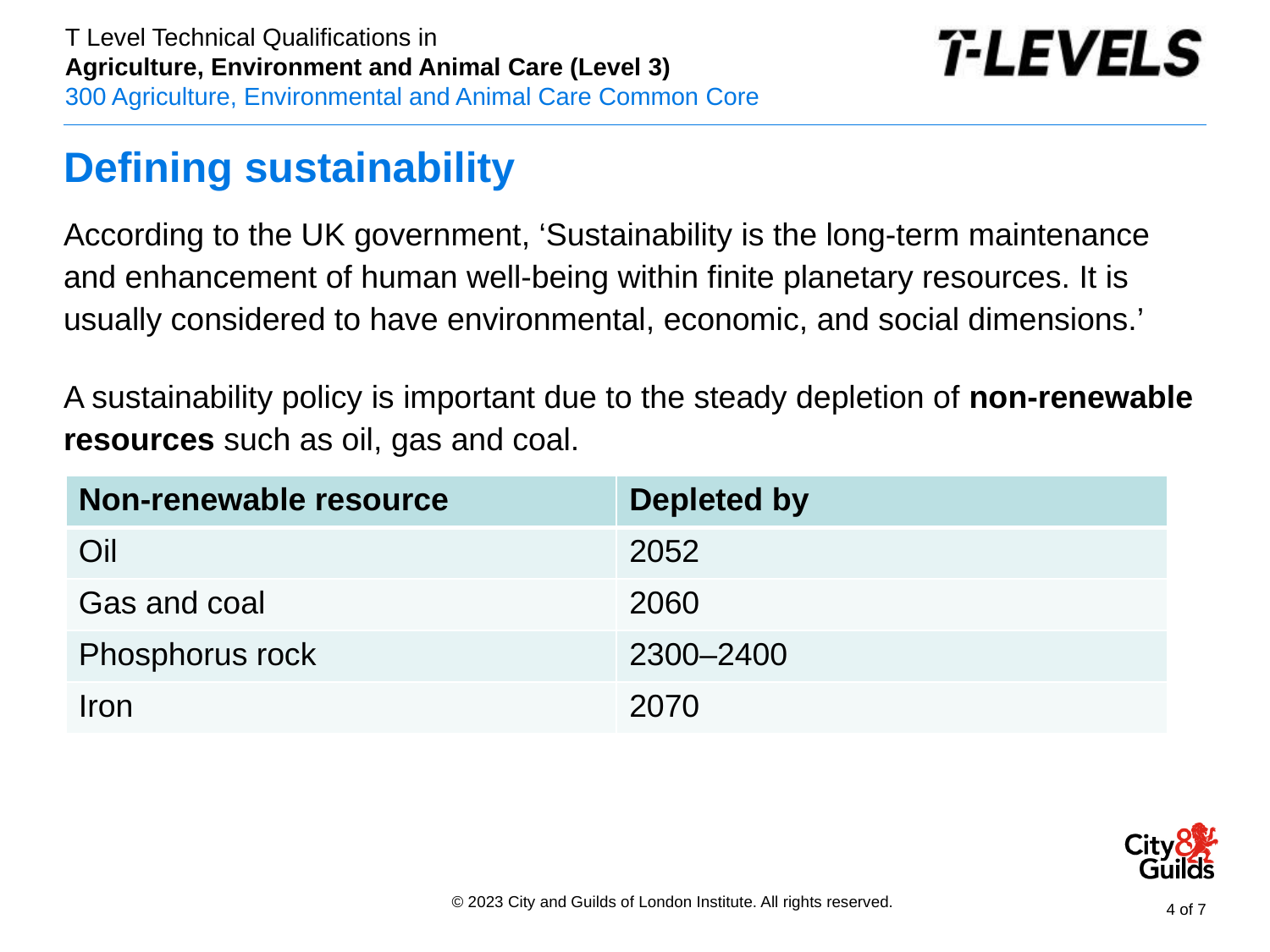

# Defining sustainability
According to the UK government, ‘Sustainability is the long-term maintenance and enhancement of human well-being within finite planetary resources. It is usually considered to have environmental, economic, and social dimensions.’
A sustainability policy is important due to the steady depletion of non-renewable resources such as oil, gas and coal.

| Non-renewable resource | Depleted by |
| --- | --- |
| Oil | 2052 |
| Gas and coal | 2060 |
| Phosphorus rock | 2300–2400 |
| Iron | 2070 |